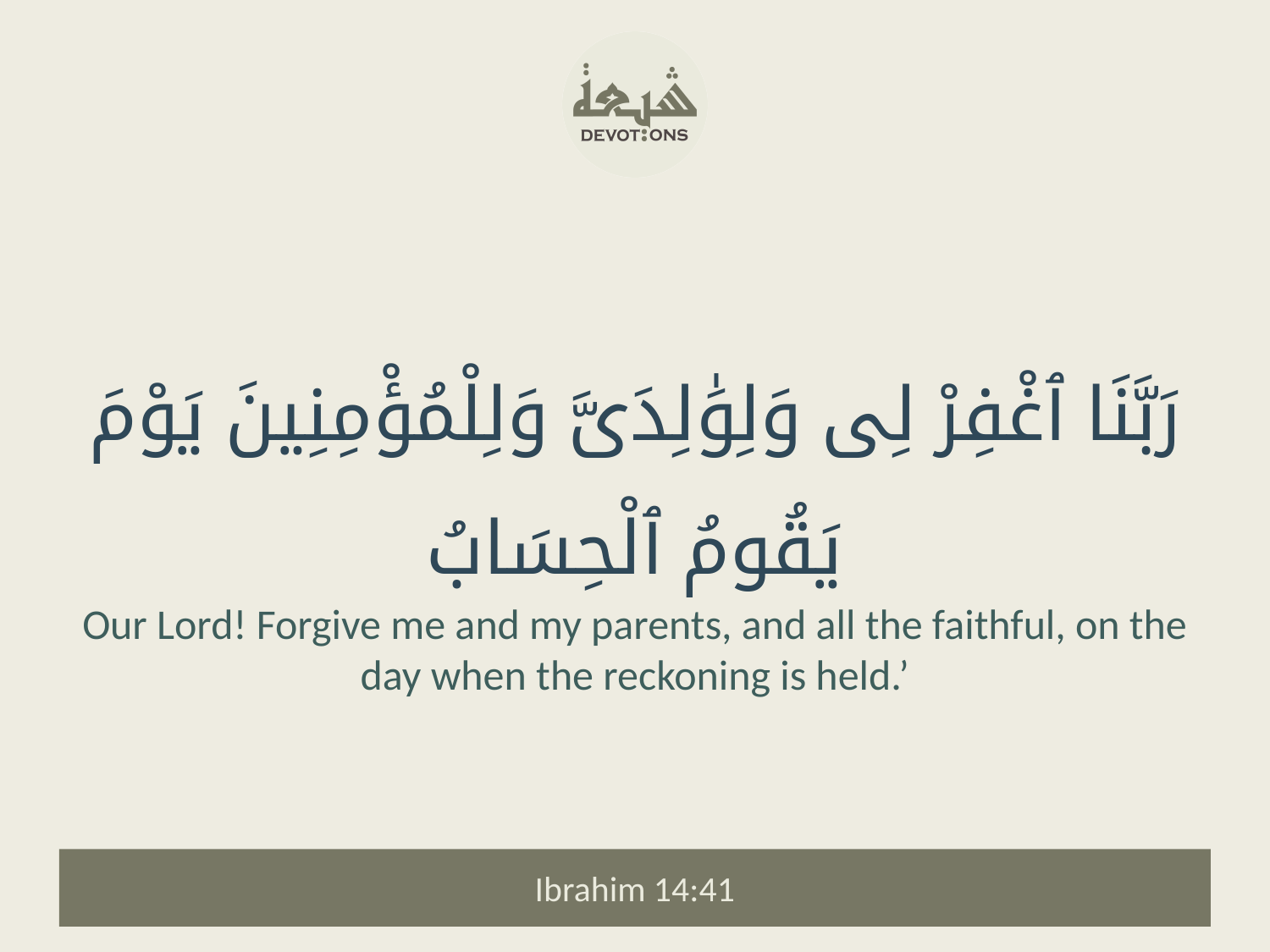

رَبَّنَا ٱغْفِرْ لِى وَلِوَٰلِدَىَّ وَلِلْمُؤْمِنِينَ يَوْمَ يَقُومُ ٱلْحِسَابُ
Our Lord! Forgive me and my parents, and all the faithful, on the day when the reckoning is held.’
Ibrahim 14:41